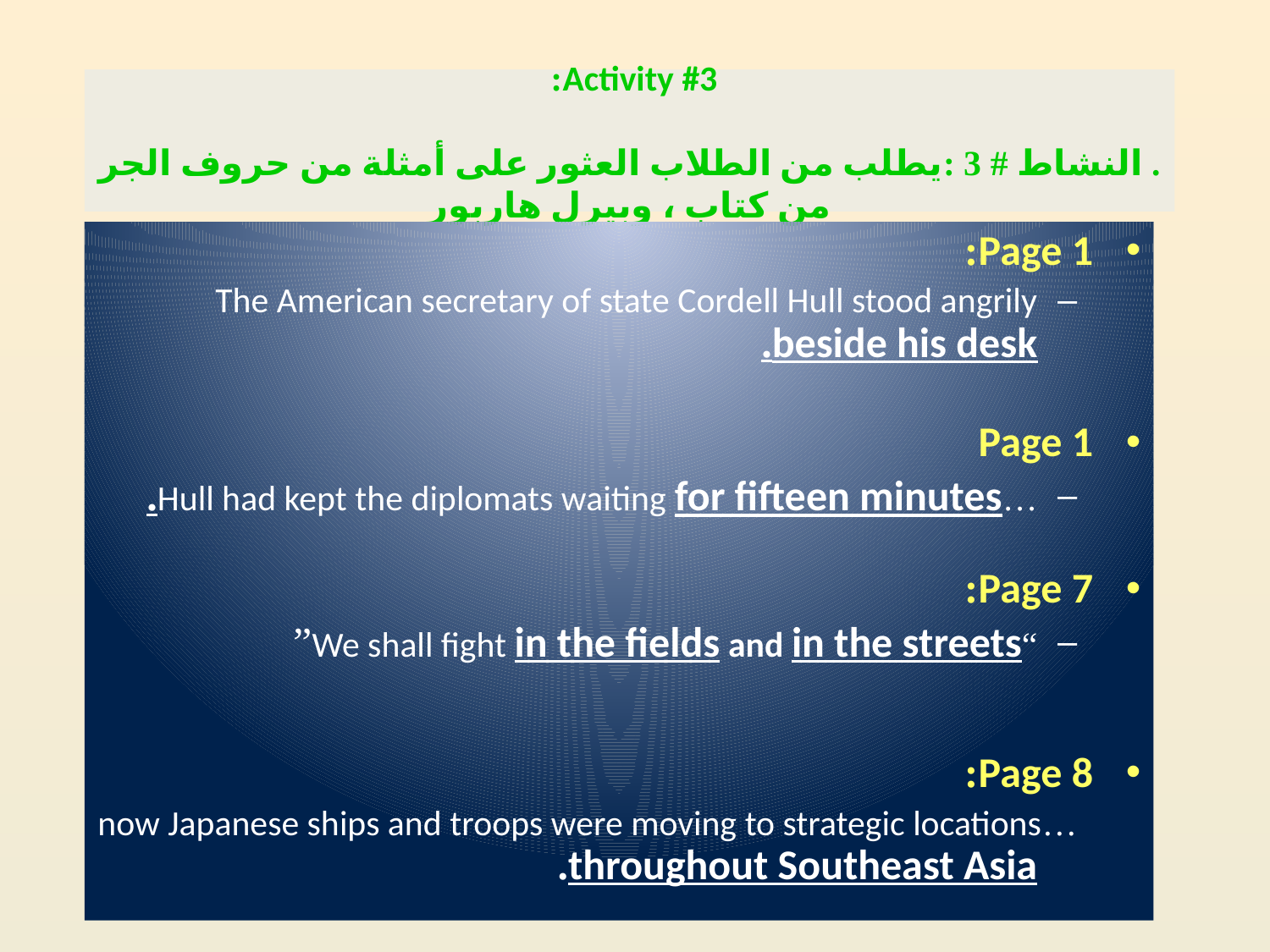

# Activity #3: . النشاط # 3 :يطلب من الطلاب العثور على أمثلة من حروف الجر من كتاب ، وبيرل هاربور

Page 1:
The American secretary of state Cordell Hull stood angrily beside his desk.
Page 1
…Hull had kept the diplomats waiting for fifteen minutes.
Page 7:
“We shall fight in the fields and in the streets”

Page 8:
…now Japanese ships and troops were moving to strategic locations throughout Southeast Asia.